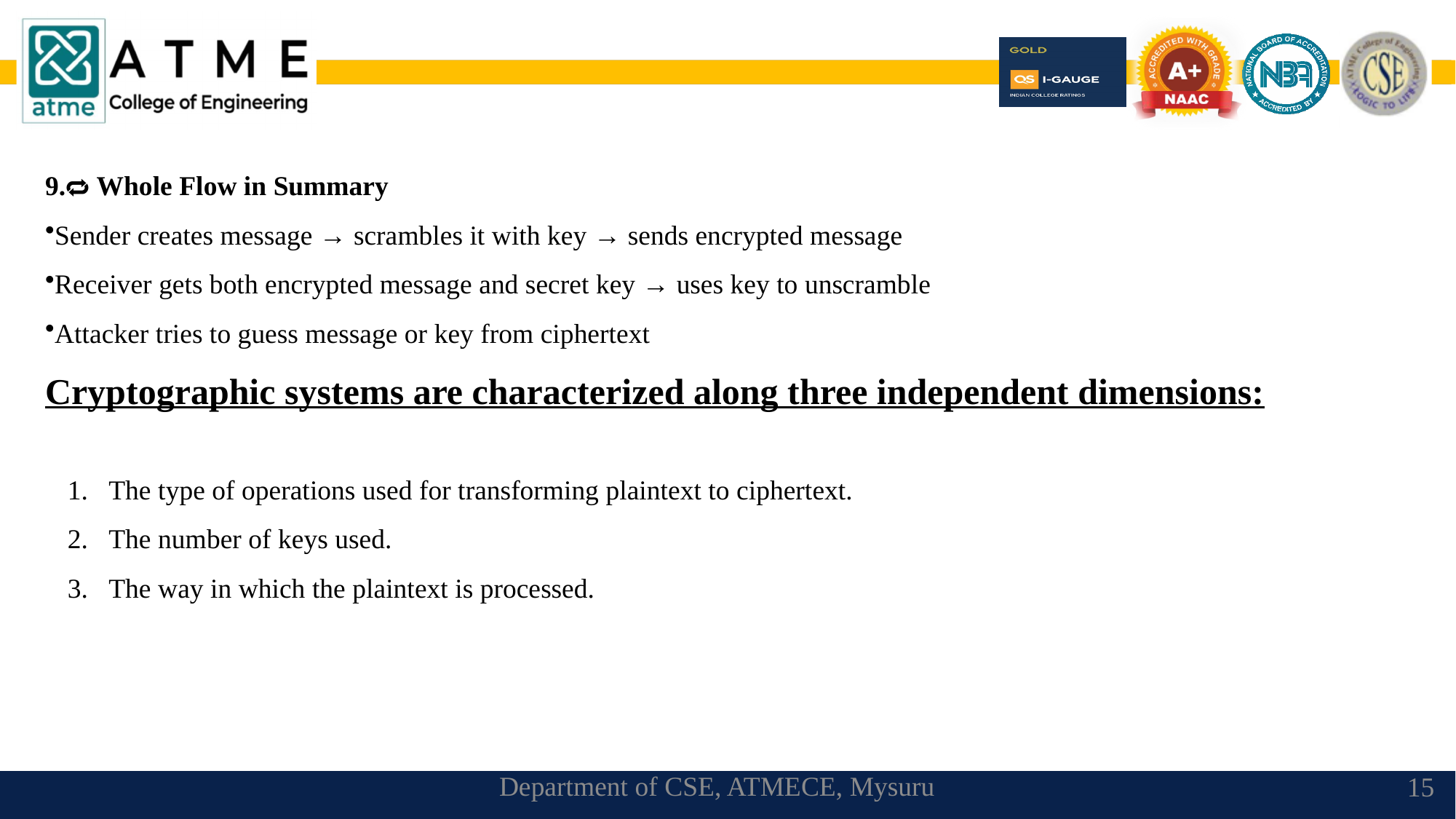

🔁 Whole Flow in Summary
Sender creates message → scrambles it with key → sends encrypted message
Receiver gets both encrypted message and secret key → uses key to unscramble
Attacker tries to guess message or key from ciphertext

Cryptographic systems are characterized along three independent dimensions:
The type of operations used for transforming plaintext to ciphertext.
The number of keys used.
The way in which the plaintext is processed.
Department of CSE, ATMECE, Mysuru
15